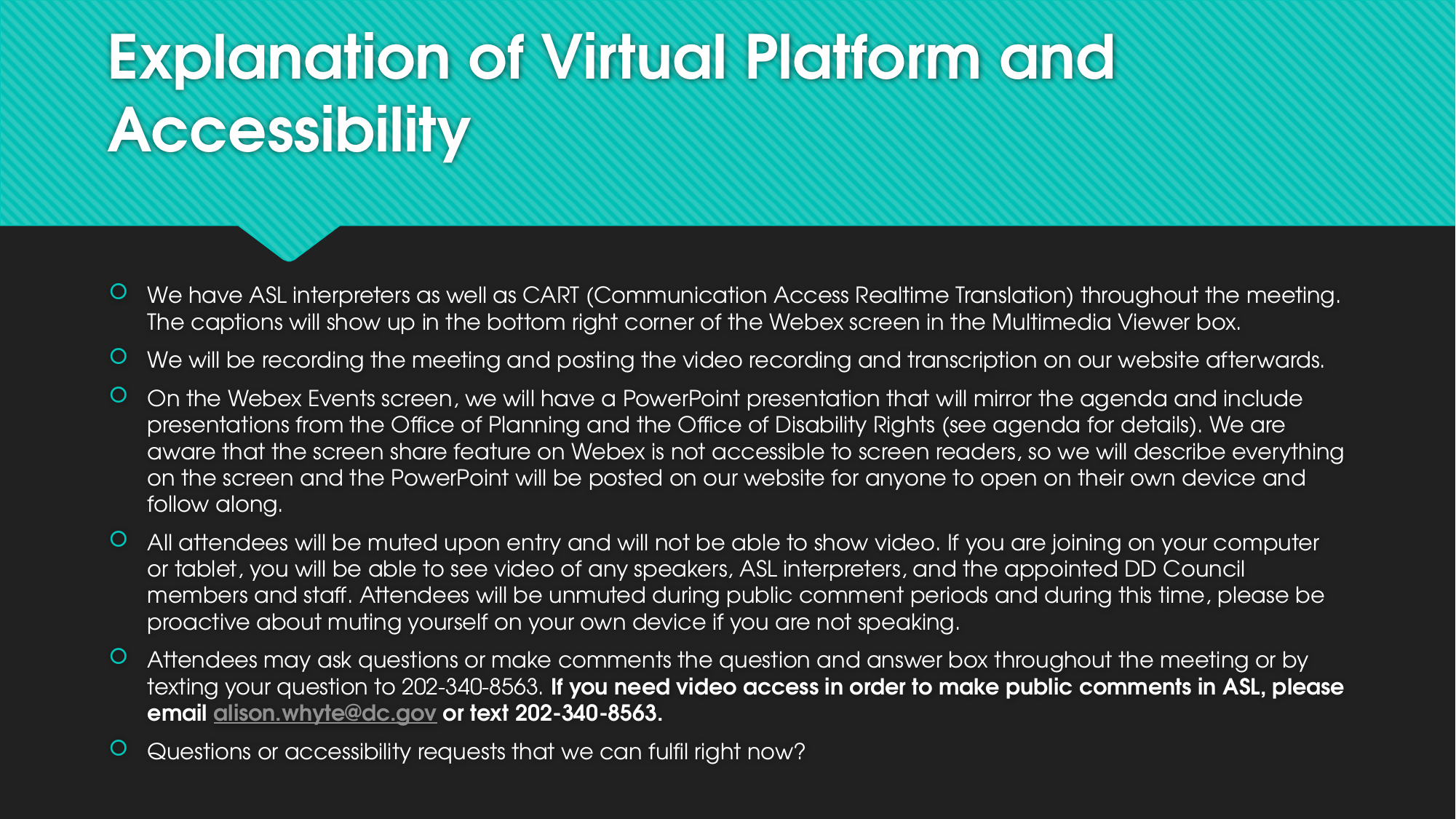

# Explanation of Virtual Platform and Accessibility
We have ASL interpreters as well as CART (Communication Access Realtime Translation) throughout the meeting. The captions will show up in the bottom right corner of the Webex screen in the Multimedia Viewer box.
We will be recording the meeting and posting the video recording and transcription on our website afterwards.
On the Webex Events screen, we will have a PowerPoint presentation that will mirror the agenda and include presentations from the Office of Planning and the Office of Disability Rights (see agenda for details). We are aware that the screen share feature on Webex is not accessible to screen readers, so we will describe everything on the screen and the PowerPoint will be posted on our website for anyone to open on their own device and follow along.
All attendees will be muted upon entry and will not be able to show video. If you are joining on your computer or tablet, you will be able to see video of any speakers, ASL interpreters, and the appointed DD Council members and staff. Attendees will be unmuted during public comment periods and during this time, please be proactive about muting yourself on your own device if you are not speaking.
Attendees may ask questions or make comments the question and answer box throughout the meeting or by texting your question to 202-340-8563. If you need video access in order to make public comments in ASL, please email alison.whyte@dc.gov or text 202-340-8563.
Questions or accessibility requests that we can fulfil right now?